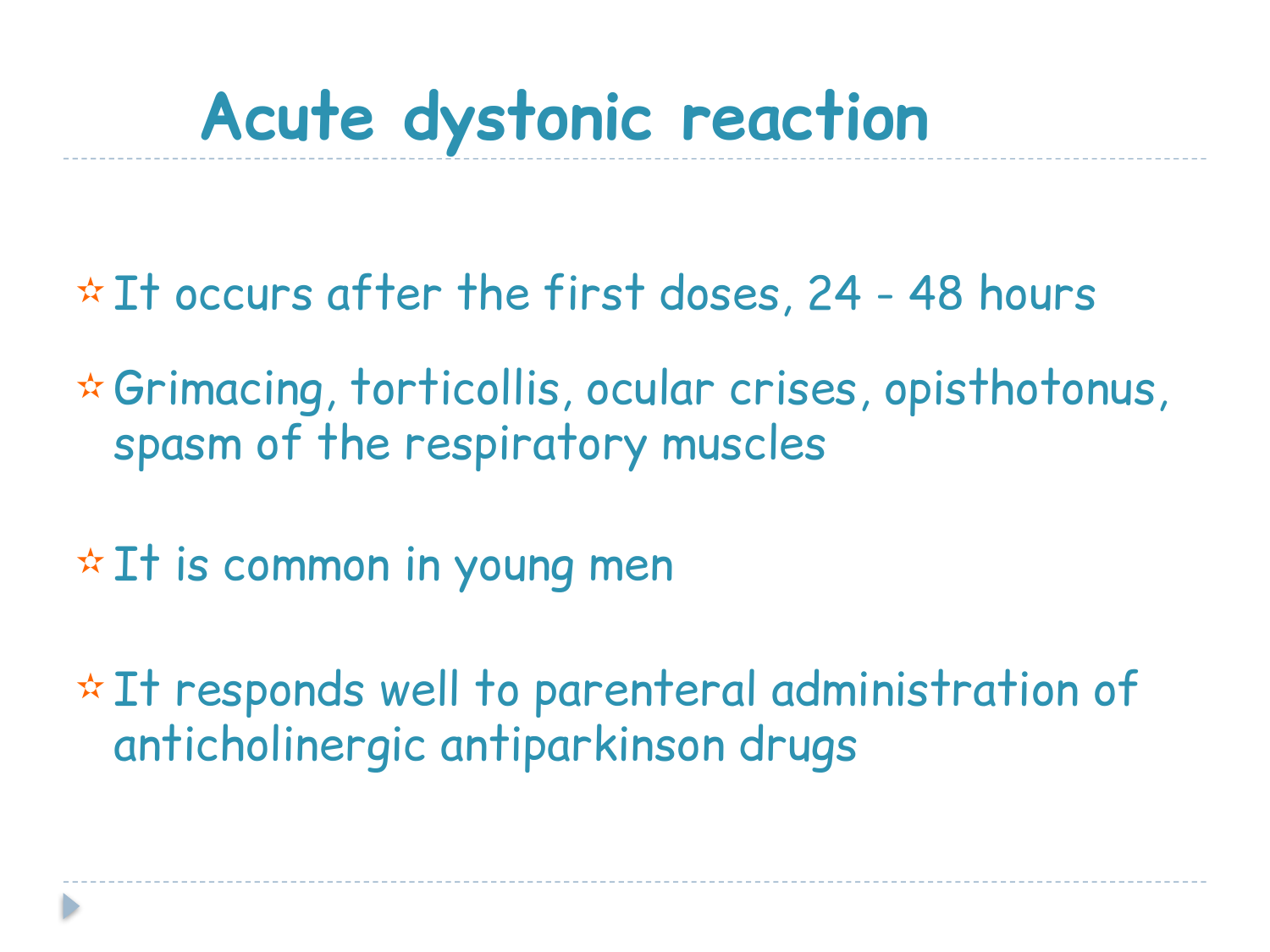

# Acute dystonic reaction

It occurs after the first doses, 24 - 48 hours

Grimacing, torticollis, ocular crises, opisthotonus, spasm of the respiratory muscles

It is common in young men

It responds well to parenteral administration of anticholinergic antiparkinson drugs